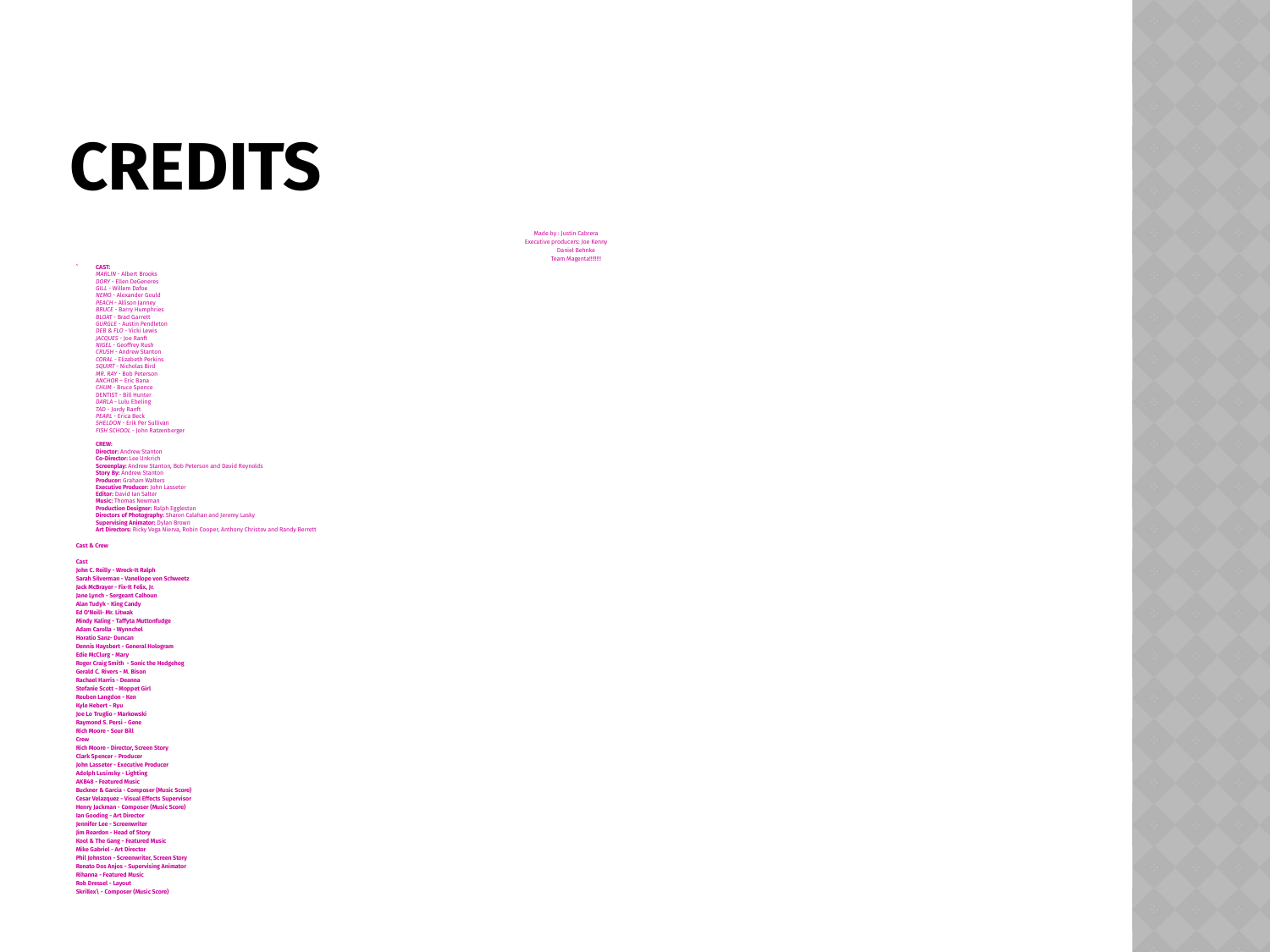

# Credits
Made by : Justin Cabrera
Executive producers: Joe Kenny
		Daniel Behnke
	Team Magenta!!!!!!!!
`	CAST:
MARLIN - Albert Brooks
DORY - Ellen DeGeneres
GILL - Willem Dafoe
NEMO - Alexander Gould
PEACH - Allison Janney
BRUCE - Barry Humphries
BLOAT - Brad Garrett
GURGLE - Austin Pendleton
DEB & FLO - Vicki Lewis
JACQUES - Joe Ranft
NIGEL - Geoffrey Rush
CRUSH - Andrew Stanton
CORAL - Elizabeth Perkins
SQUIRT - Nicholas Bird
MR. RAY - Bob Peterson
ANCHOR – Eric Bana
CHUM - Bruce Spence
DENTIST - Bill Hunter
DARLA - Lulu Ebeling
TAD - Jordy Ranft
PEARL - Erica Beck
SHELDON - Erik Per Sullivan
FISH SCHOOL - John Ratzenberger
CREW:
Director: Andrew Stanton
Co-Director: Lee Unkrich
Screenplay: Andrew Stanton, Bob Peterson and David Reynolds
Story By: Andrew Stanton
Producer: Graham Walters
Executive Producer: John Lasseter
Editor: David Ian Salter
Music: Thomas Newman
Production Designer: Ralph Eggleston
Directors of Photography: Sharon Calahan and Jeremy Lasky
Supervising Animator: Dylan Brown
Art Directors: Ricky Vega Nierva, Robin Cooper, Anthony Christov and Randy Berrett
Cast & Crew

Cast
John C. Reilly - Wreck-It Ralph
Sarah Silverman - Vanellope von Schweetz
Jack McBrayer - Fix-It Felix, Jr.
Jane Lynch - Sergeant Calhoun
Alan Tudyk - King Candy
Ed O'Neill- Mr. Litwak
Mindy Kaling - Taffyta Muttonfudge
Adam Carolla - Wynnchel
Horatio Sanz- Duncan
Dennis Haysbert - General Hologram
Edie McClurg - Mary
Roger Craig Smith  - Sonic the Hedgehog
Gerald C. Rivers - M. Bison
Rachael Harris - Deanna
Stefanie Scott - Moppet Girl
Reuben Langdon - Ken
Kyle Hebert - Ryu
Joe Lo Truglio - Markowski
Raymond S. Persi - Gene
Rich Moore - Sour Bill
Crew
Rich Moore - Director, Screen Story
Clark Spencer - Producer
John Lasseter - Executive Producer
Adolph Lusinsky - Lighting
AKB48 - Featured Music
Buckner & Garcia - Composer (Music Score)
Cesar Velazquez - Visual Effects Supervisor
Henry Jackman - Composer (Music Score)
Ian Gooding - Art Director
Jennifer Lee - Screenwriter
Jim Reardon - Head of Story
Kool & The Gang - Featured Music
Mike Gabriel - Art Director
Phil Johnston - Screenwriter, Screen Story
Renato Dos Anjos - Supervising Animator
Rihanna - Featured Music
Rob Dressel - Layout
Skrillex\ - Composer (Music Score)